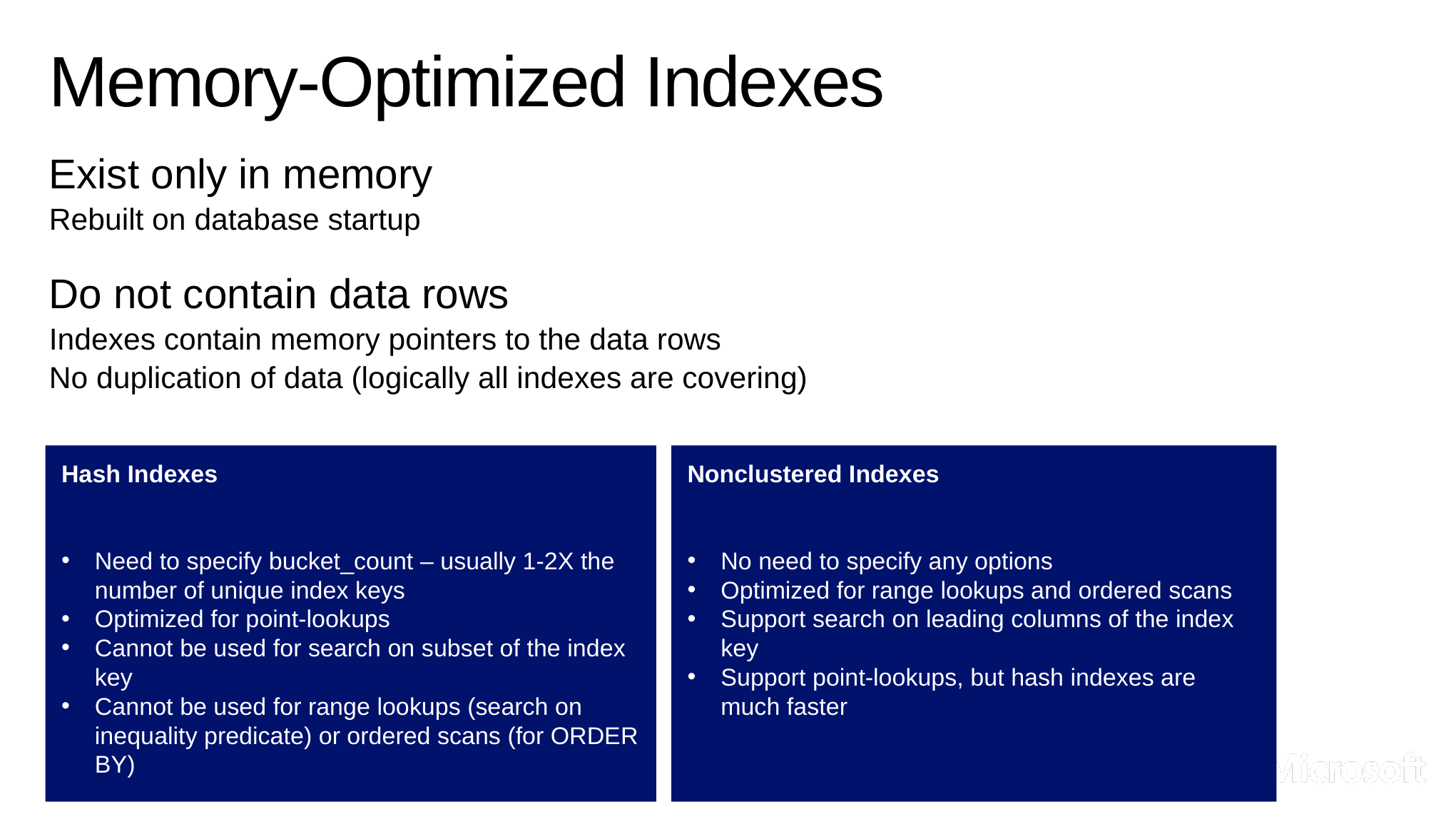

# Memory-Optimized Indexes
Exist only in memory
Rebuilt on database startup
Do not contain data rows
Indexes contain memory pointers to the data rows
No duplication of data (logically all indexes are covering)
Hash Indexes

Need to specify bucket_count – usually 1-2X the number of unique index keys
Optimized for point-lookups
Cannot be used for search on subset of the index key
Cannot be used for range lookups (search on inequality predicate) or ordered scans (for ORDER BY)
Nonclustered Indexes

No need to specify any options
Optimized for range lookups and ordered scans
Support search on leading columns of the index key
Support point-lookups, but hash indexes are much faster